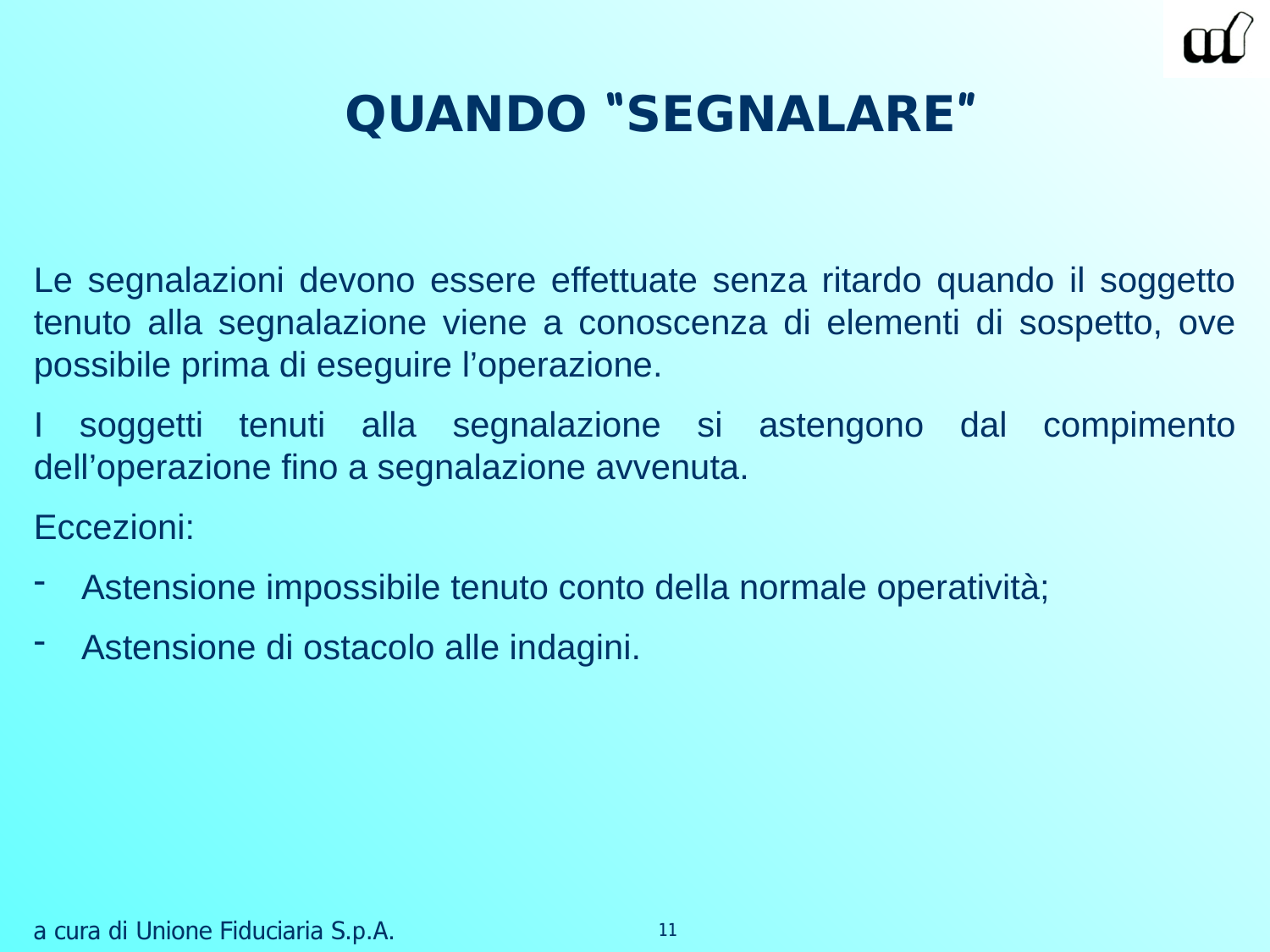

QUANDO “SEGNALARE”

Le segnalazioni devono essere effettuate senza ritardo quando il soggetto tenuto alla segnalazione viene a conoscenza di elementi di sospetto, ove possibile prima di eseguire l’operazione.
I soggetti tenuti alla segnalazione si astengono dal compimento dell’operazione fino a segnalazione avvenuta.
Eccezioni:
Astensione impossibile tenuto conto della normale operatività;
Astensione di ostacolo alle indagini.